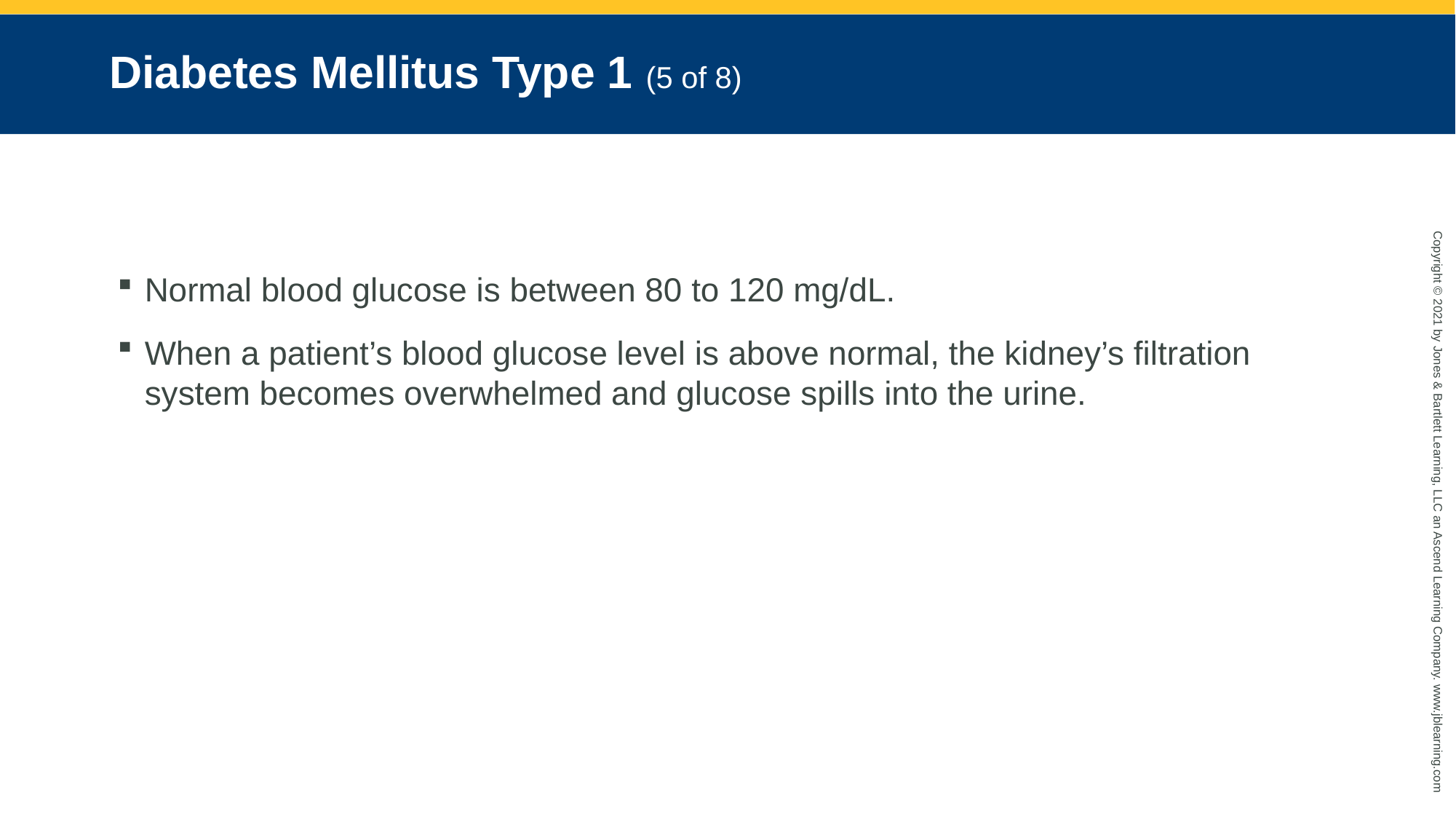

# Diabetes Mellitus Type 1 (5 of 8)
Normal blood glucose is between 80 to 120 mg/dL.
When a patient’s blood glucose level is above normal, the kidney’s filtration system becomes overwhelmed and glucose spills into the urine.